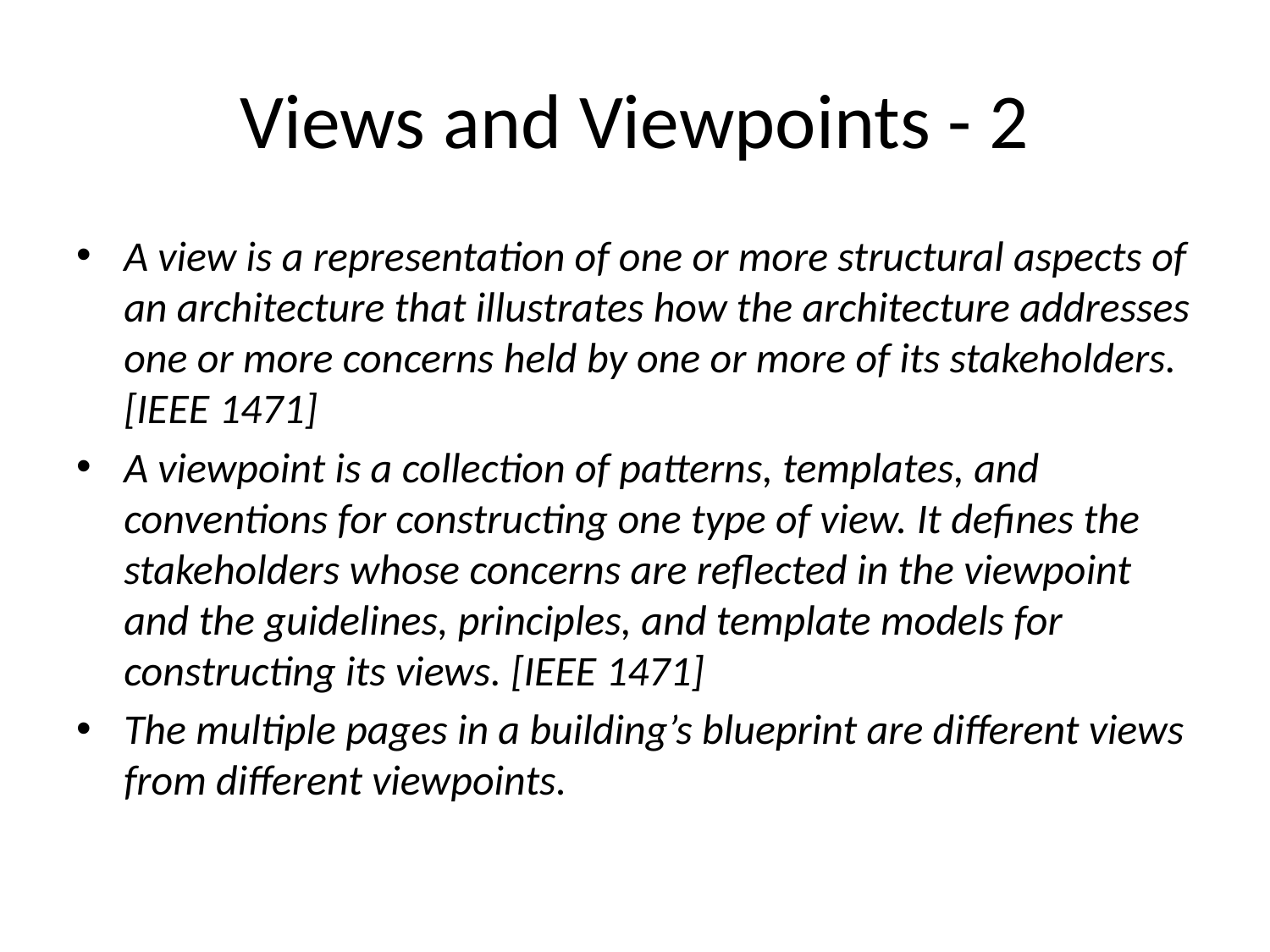

# Views and Viewpoints - 2
A view is a representation of one or more structural aspects of an architecture that illustrates how the architecture addresses one or more concerns held by one or more of its stakeholders. [IEEE 1471]
A viewpoint is a collection of patterns, templates, and conventions for constructing one type of view. It defines the stakeholders whose concerns are reflected in the viewpoint and the guidelines, principles, and template models for constructing its views. [IEEE 1471]
The multiple pages in a building’s blueprint are different views from different viewpoints.